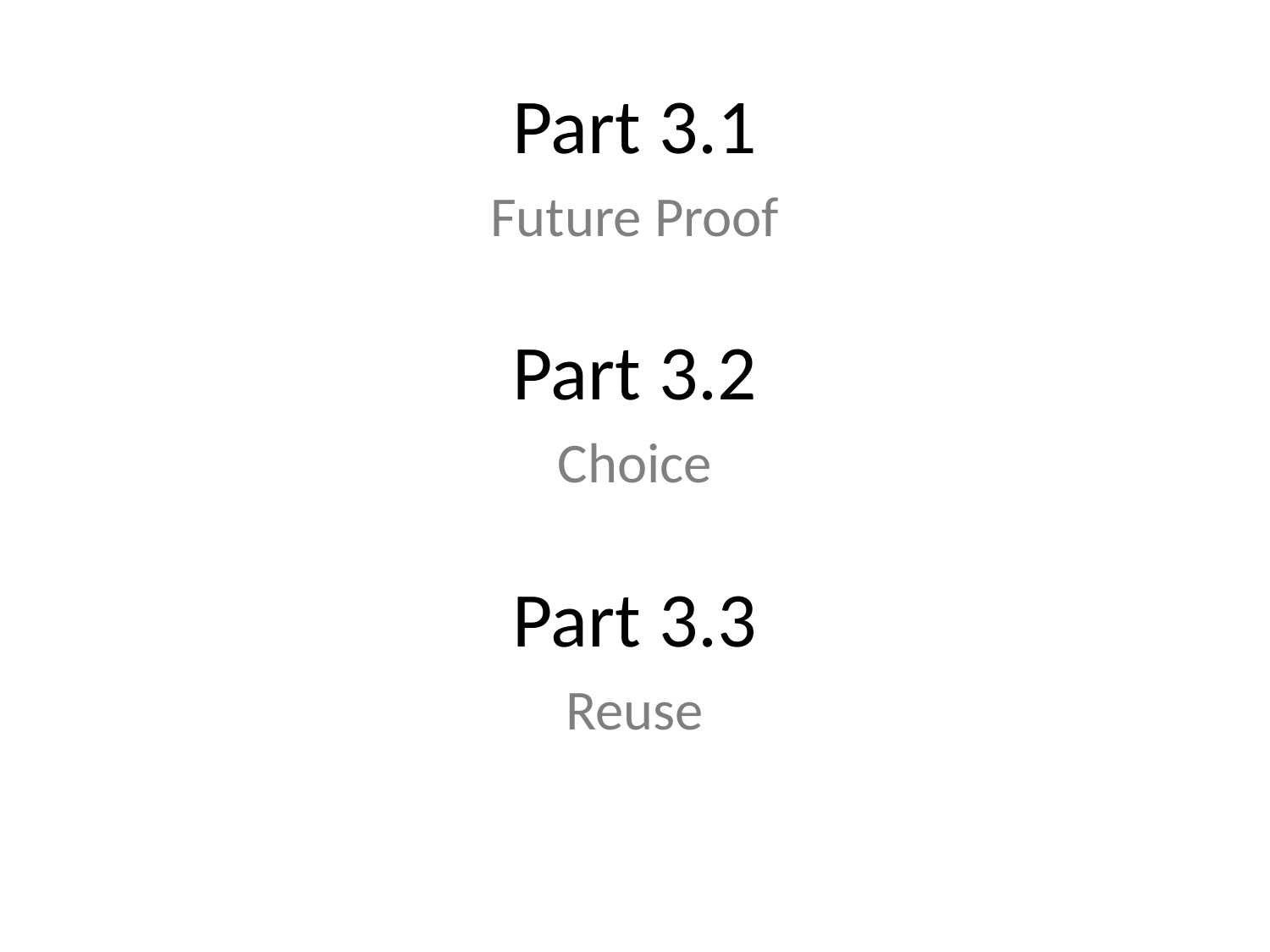

Part 3.1
Future Proof

Part 3.2
Choice

Part 3.3
Reuse